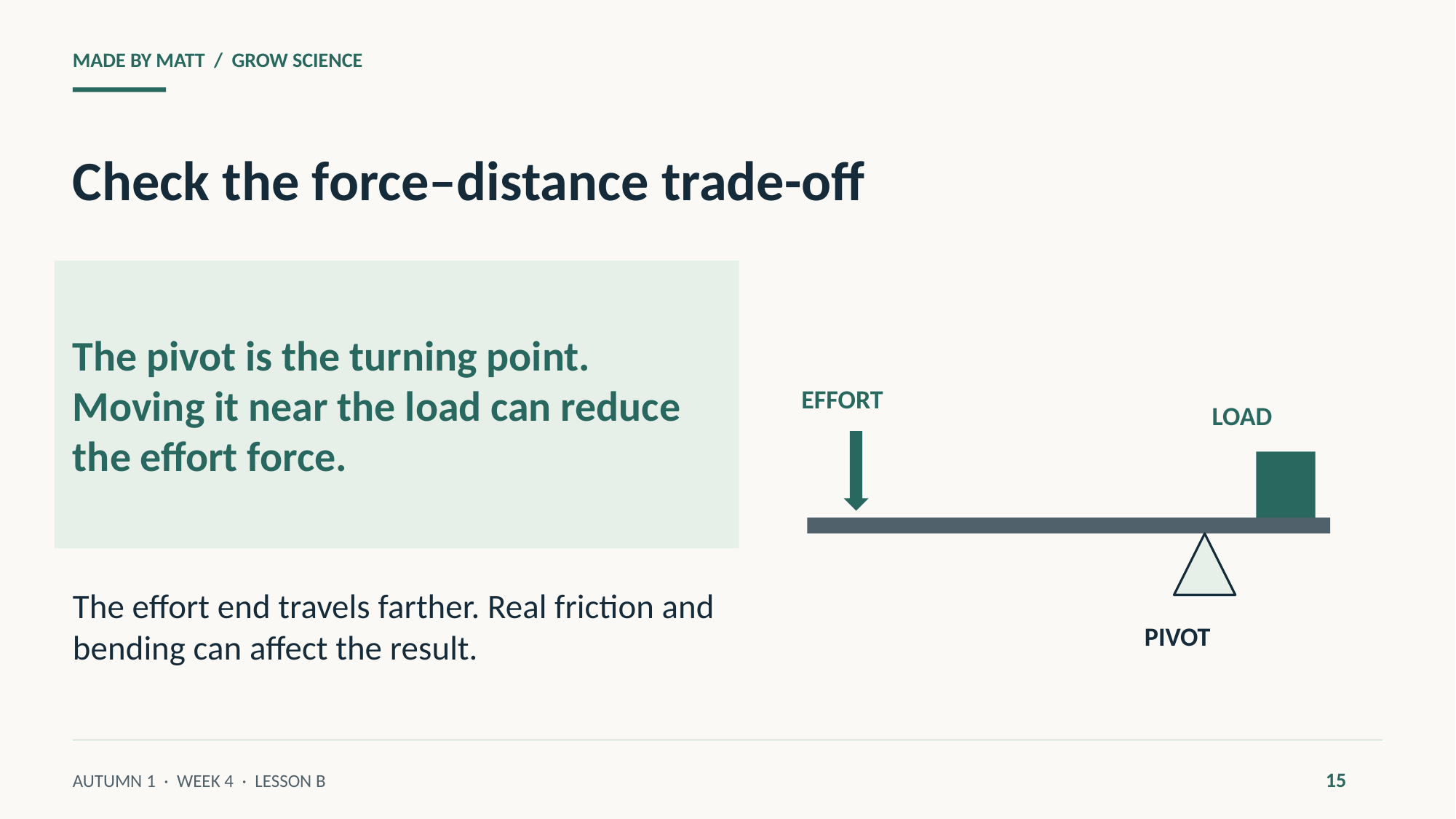

MADE BY MATT  /  GROW SCIENCE

Check the force–distance trade-off
The pivot is the turning point. Moving it near the load can reduce the effort force.
EFFORT
LOAD

The effort end travels farther. Real friction and bending can affect the result.
PIVOT

15
AUTUMN 1  ·  WEEK 4  ·  LESSON B